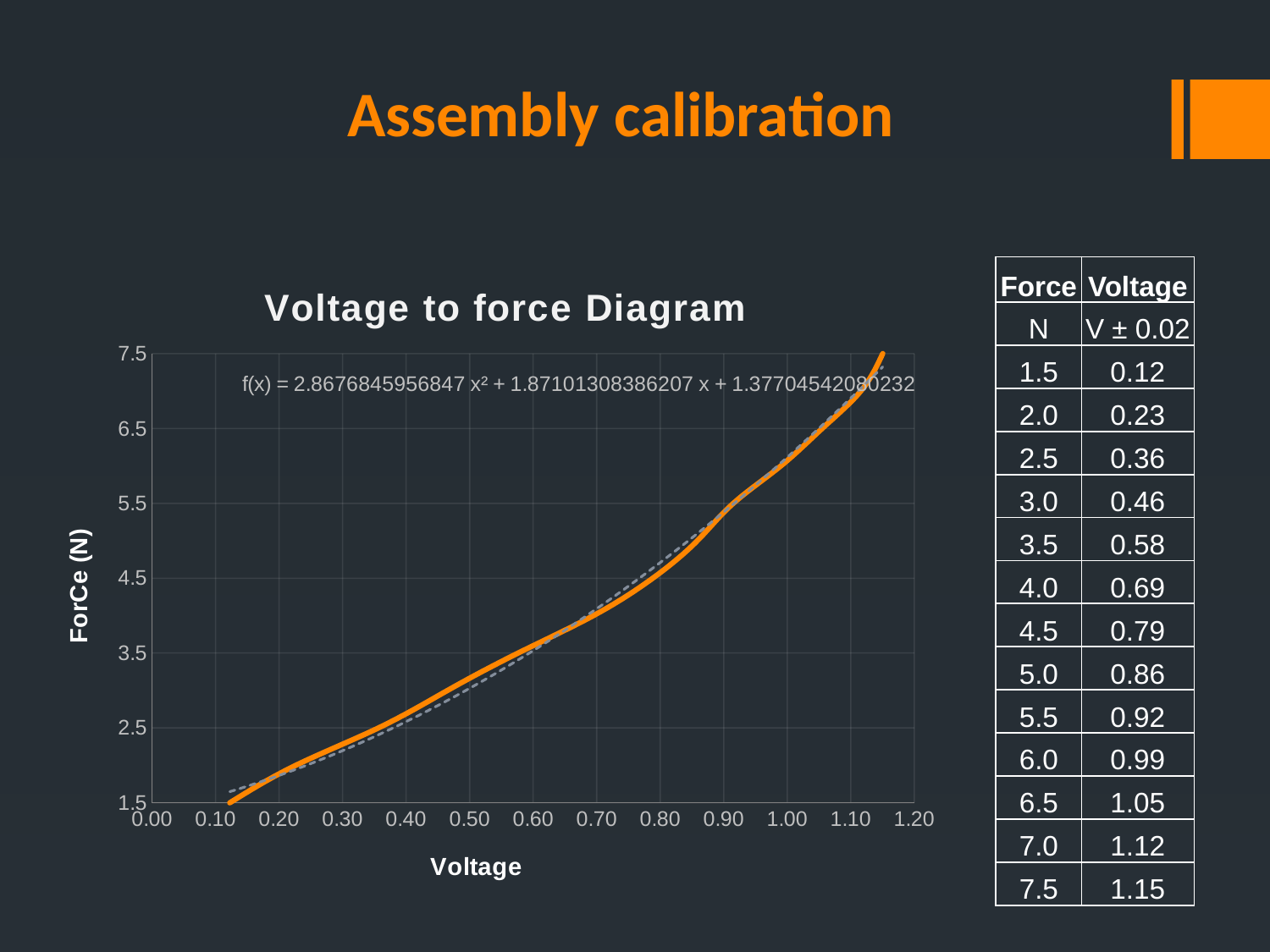

# Assembly calibration

### Chart: Voltage to force Diagram

| Category |  |
|---|---|
| Force | Voltage |
| --- | --- |
| N | V ± 0.02 |
| 1.5 | 0.12 |
| 2.0 | 0.23 |
| 2.5 | 0.36 |
| 3.0 | 0.46 |
| 3.5 | 0.58 |
| 4.0 | 0.69 |
| 4.5 | 0.79 |
| 5.0 | 0.86 |
| 5.5 | 0.92 |
| 6.0 | 0.99 |
| 6.5 | 1.05 |
| 7.0 | 1.12 |
| 7.5 | 1.15 |